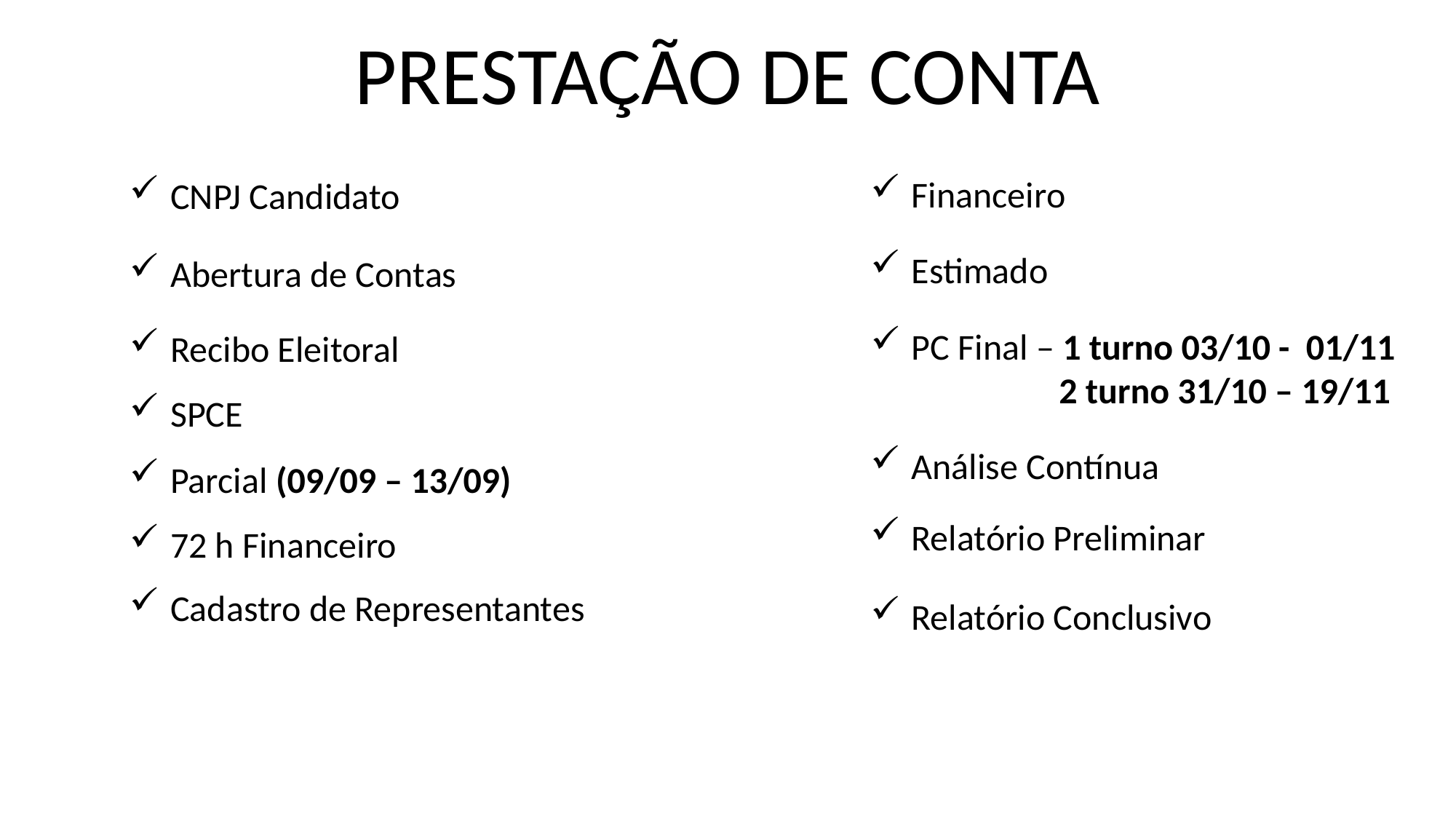

PRESTAÇÃO DE CONTA
Financeiro
CNPJ Candidato
Estimado
Abertura de Contas
PC Final – 1 turno 03/10 -  01/11
   2 turno 31/10 – 19/11
Recibo Eleitoral

SPCE
Análise Contínua
Parcial (09/09 – 13/09)

Relatório Preliminar
72 h Financeiro
Cadastro de Representantes
Relatório Conclusivo